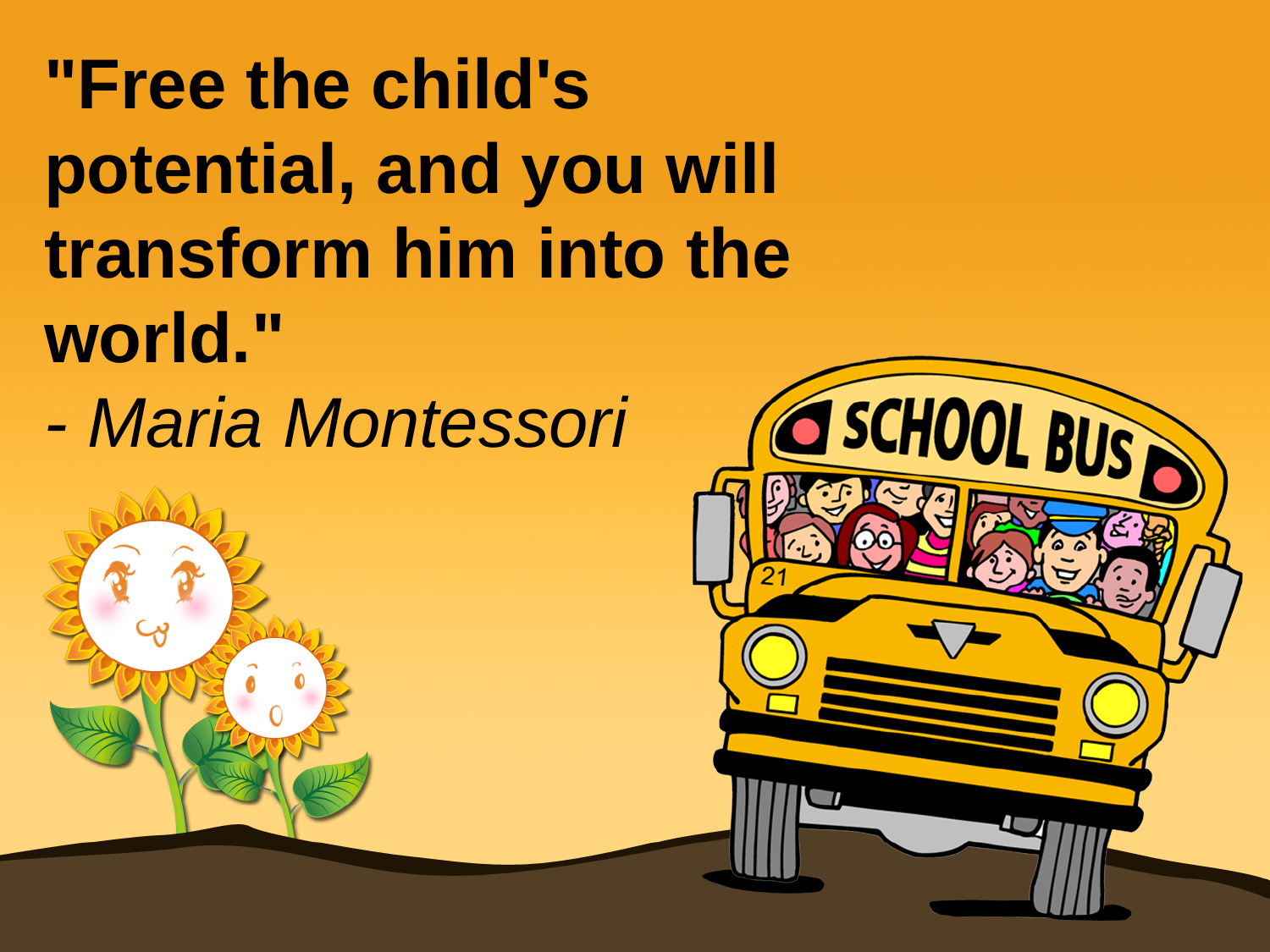

"Free the child's potential, and you will transform him into the world."
- Maria Montessori